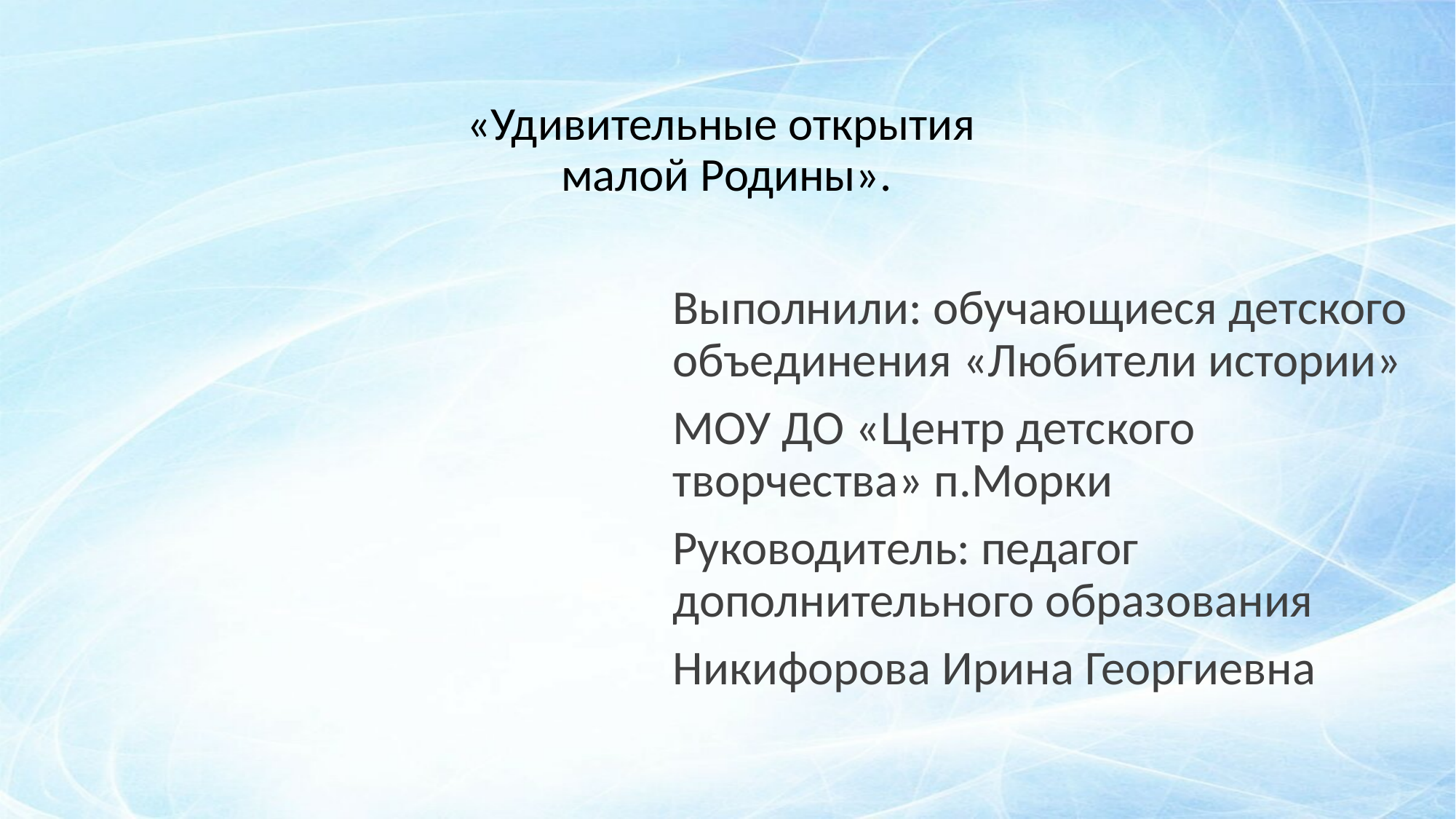

# «Удивительные открытия малой Родины».
Выполнили: обучающиеся детского объединения «Любители истории»
МОУ ДО «Центр детского творчества» п.Морки
Руководитель: педагог дополнительного образования
Никифорова Ирина Георгиевна